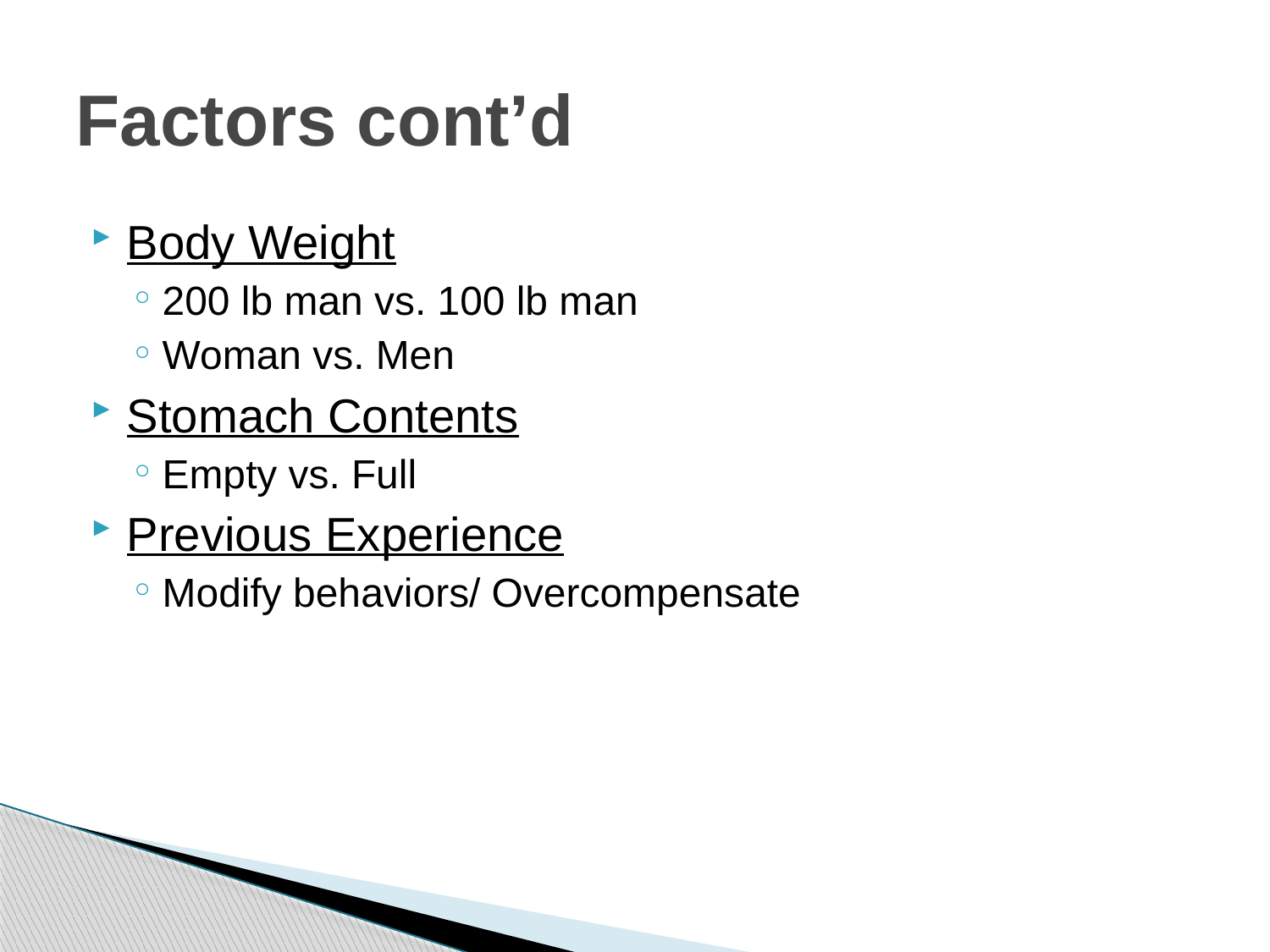

# Factors cont’d
Body Weight
200 lb man vs. 100 lb man
Woman vs. Men
Stomach Contents
Empty vs. Full
Previous Experience
Modify behaviors/ Overcompensate